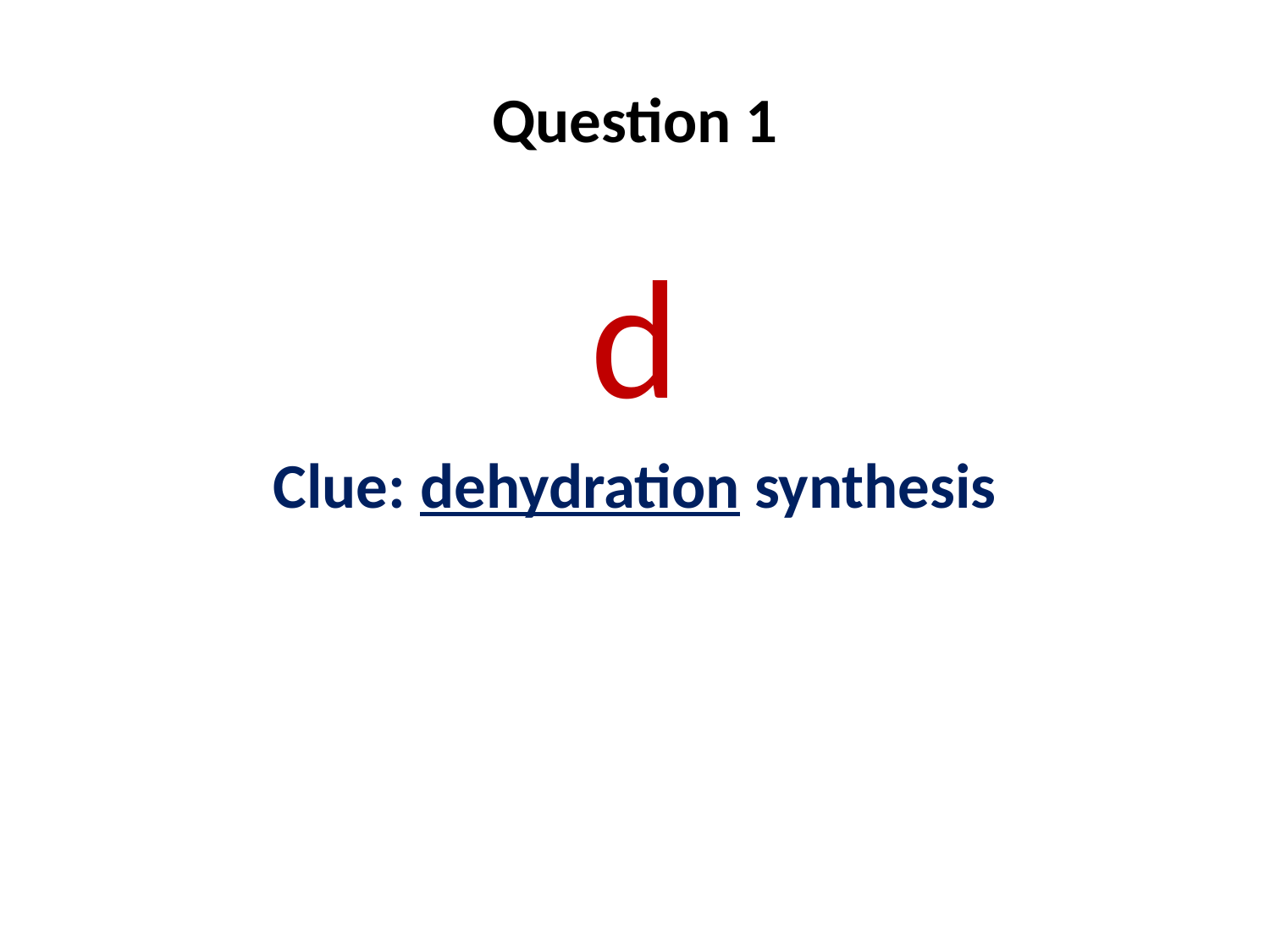

# Question 1
d
Clue: dehydration synthesis